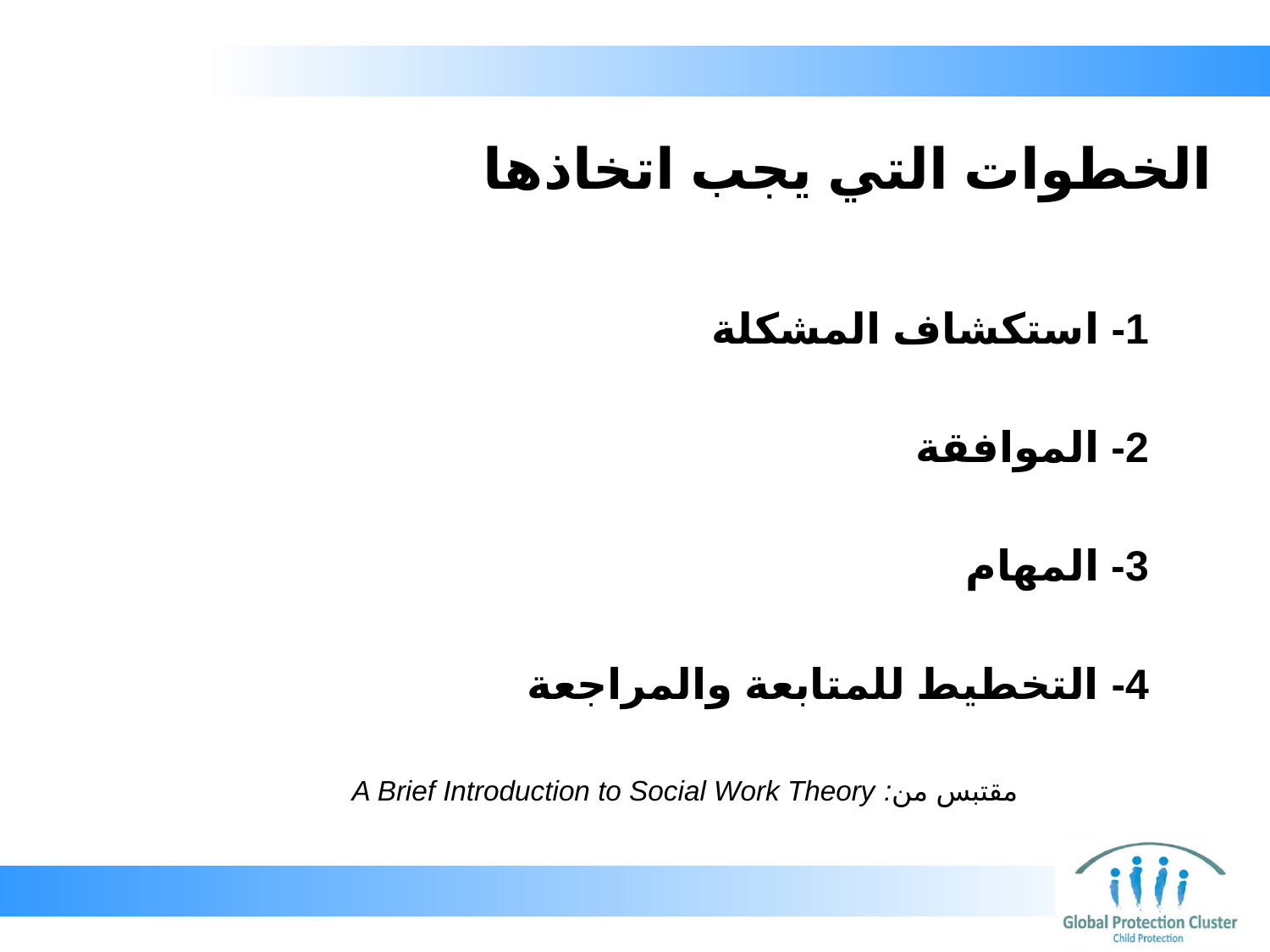

# الخطوات التي يجب اتخاذها

1- استكشاف المشكلة

2- الموافقة

3- المهام

4- التخطيط للمتابعة والمراجعة

مقتبس من: A Brief Introduction to Social Work Theory